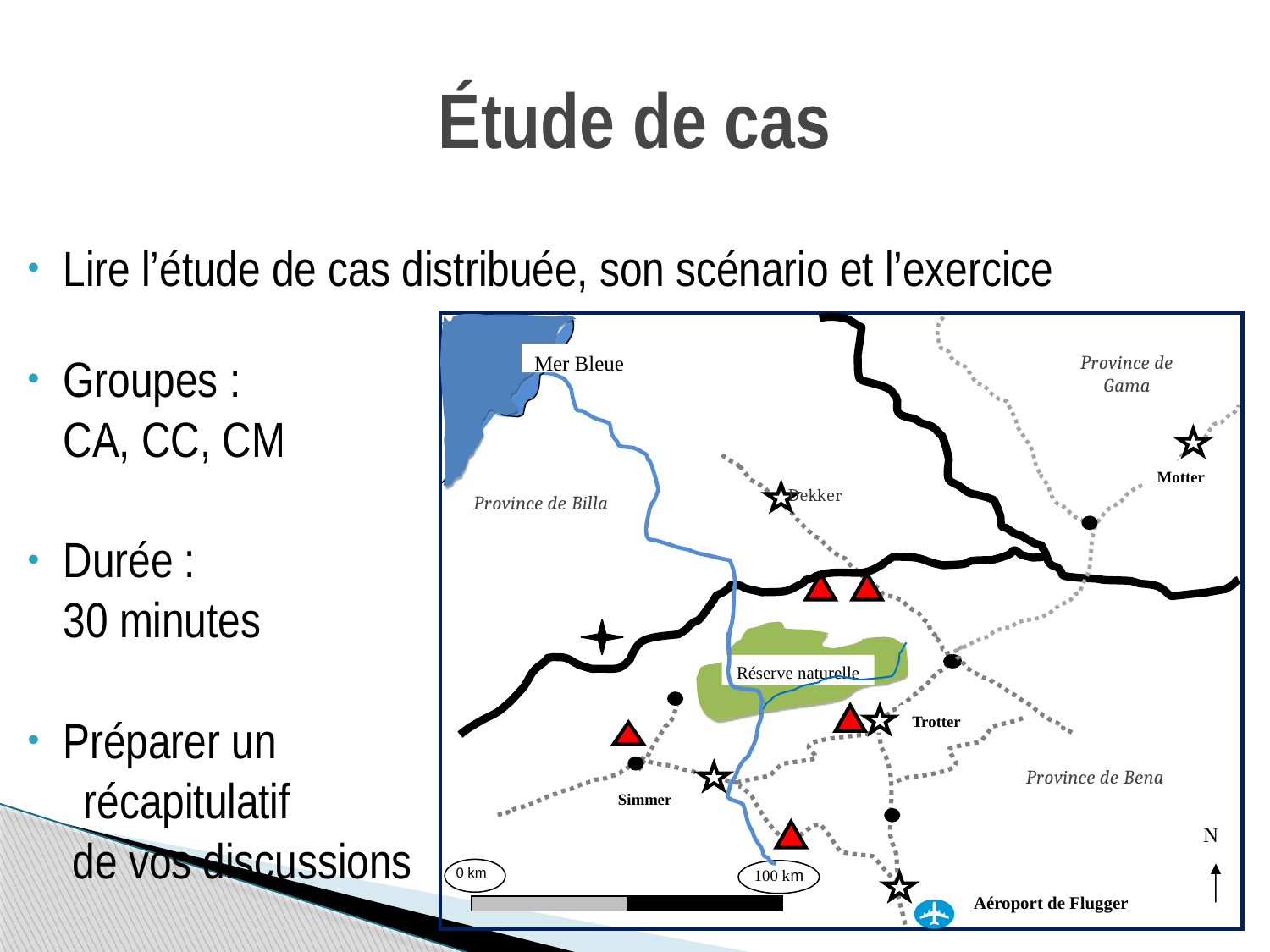

# Étude de cas
Lire l’étude de cas distribuée, son scénario et l’exercice

Groupes :
	CA, CC, CM

Durée :
	30 minutes

Préparer un
     récapitulatif
    de vos discussions

Mer Bleue
Province de Gama

Motter
Province de Billa

     Dekker

Réserve naturelle

Trotter

Province de Bena

Simmer

N

0 km
100 km

Aéroport de Flugger